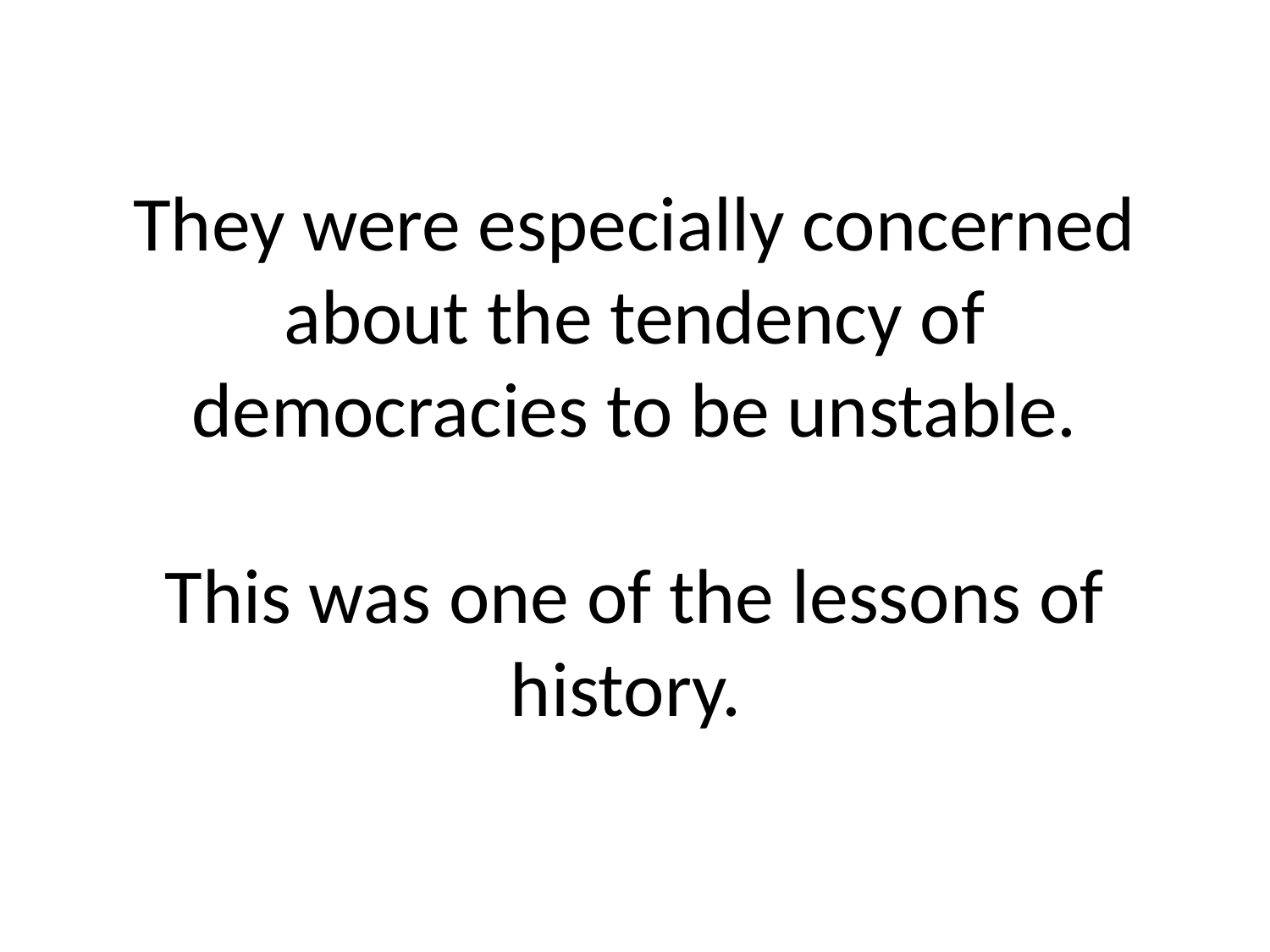

# They were especially concerned about the tendency of democracies to be unstable. This was one of the lessons of history.